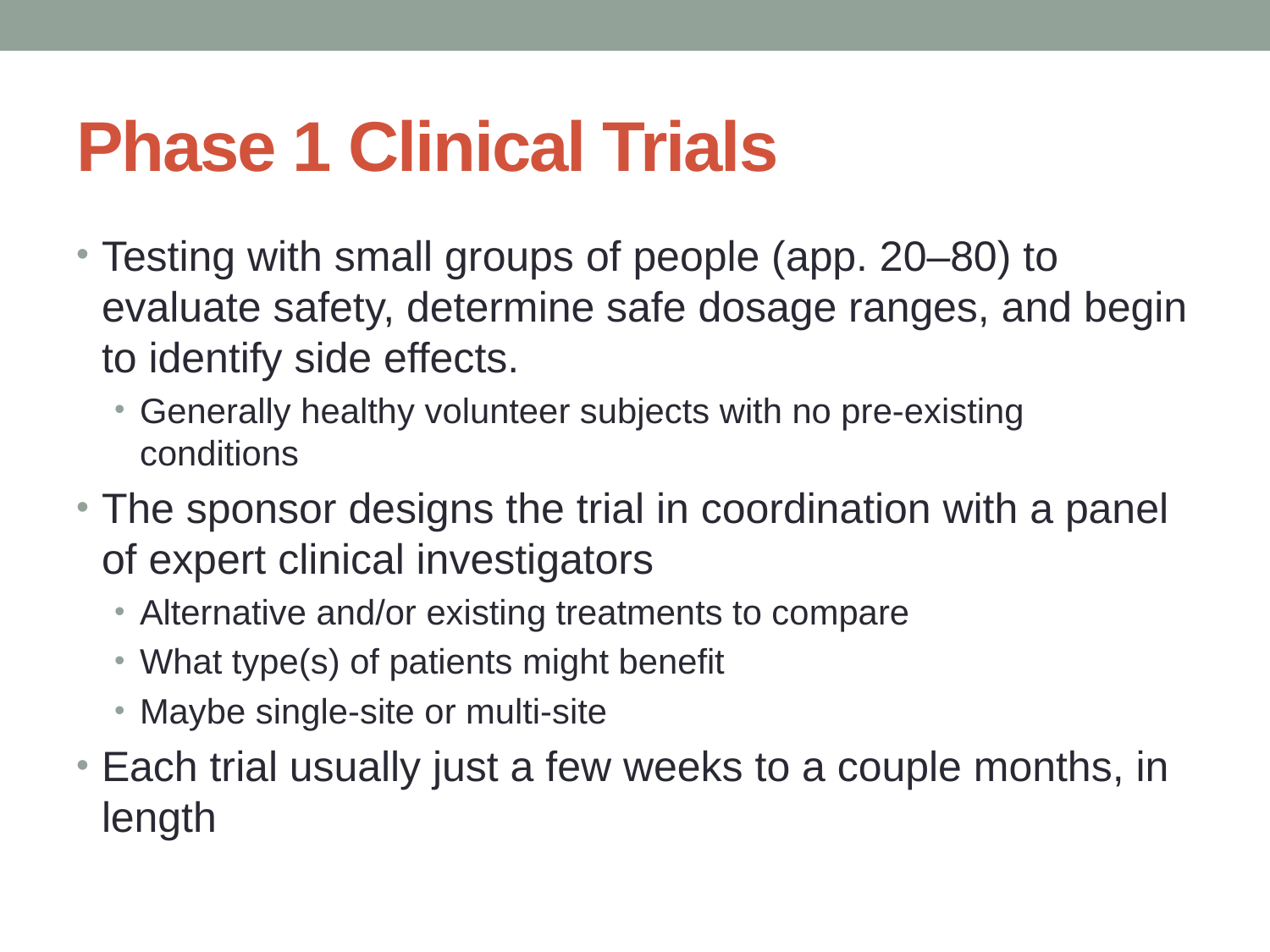

# Phase 1 Clinical Trials
Testing with small groups of people (app. 20–80) to evaluate safety, determine safe dosage ranges, and begin to identify side effects.
Generally healthy volunteer subjects with no pre-existing conditions
The sponsor designs the trial in coordination with a panel of expert clinical investigators
Alternative and/or existing treatments to compare
What type(s) of patients might benefit
Maybe single-site or multi-site
Each trial usually just a few weeks to a couple months, in length